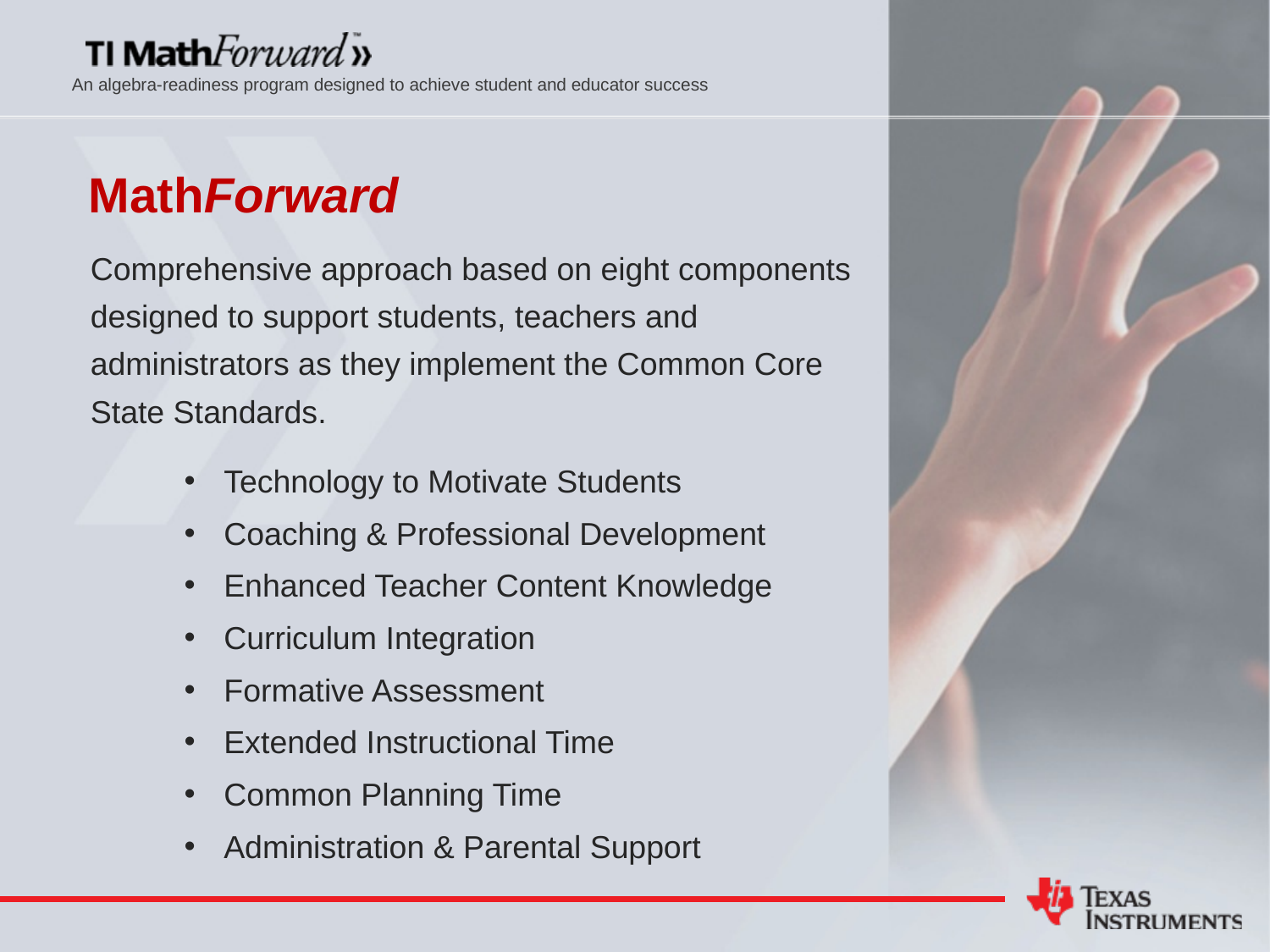

# MathForward
Comprehensive approach based on eight components designed to support students, teachers and administrators as they implement the Common Core State Standards.
Technology to Motivate Students
Coaching & Professional Development
Enhanced Teacher Content Knowledge
Curriculum Integration
Formative Assessment
Extended Instructional Time
Common Planning Time
Administration & Parental Support